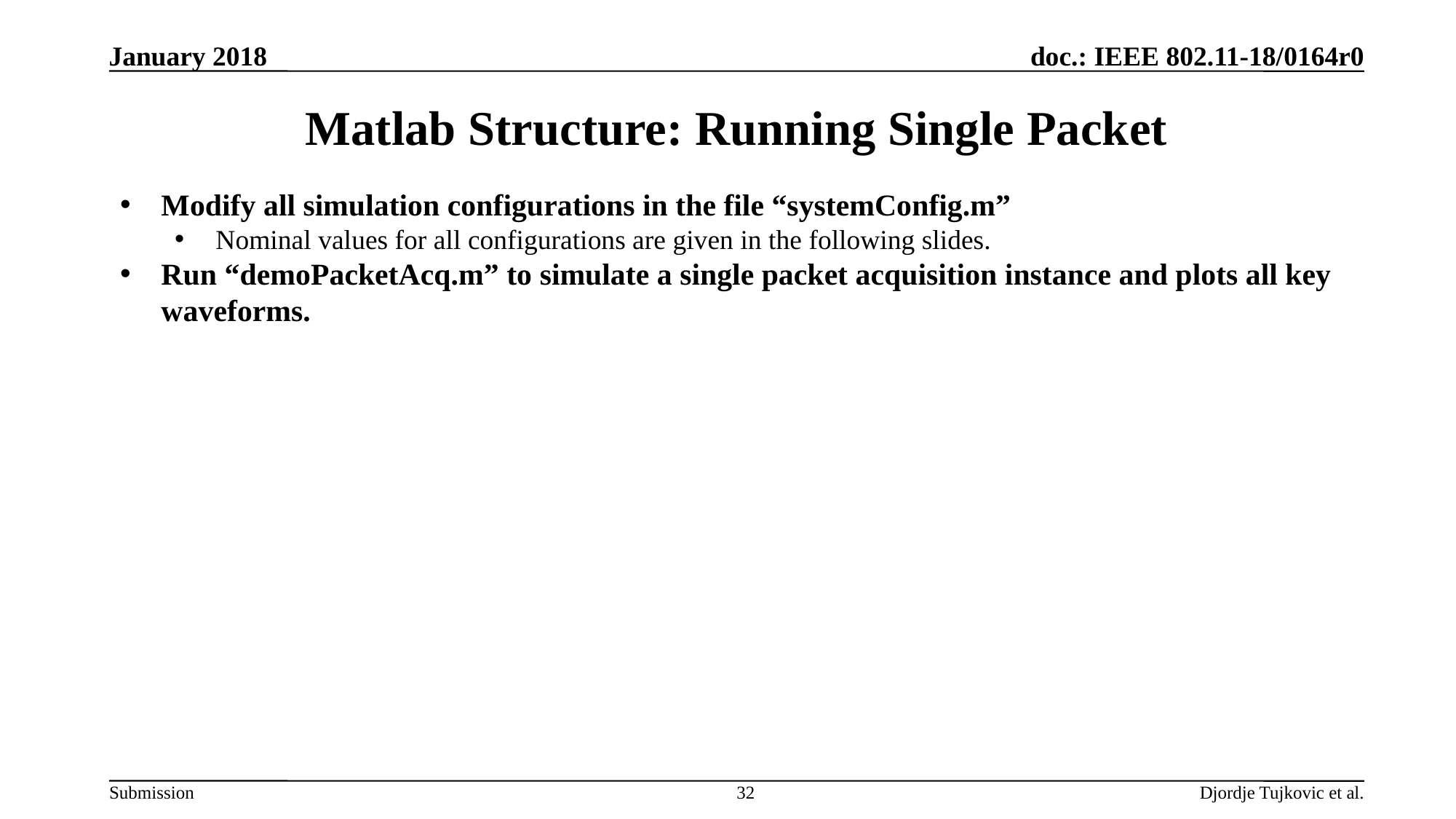

January 2018
# Matlab Structure: Running Single Packet
Modify all simulation configurations in the file “systemConfig.m”
Nominal values for all configurations are given in the following slides.
Run “demoPacketAcq.m” to simulate a single packet acquisition instance and plots all key waveforms.

32
Djordje Tujkovic et al.